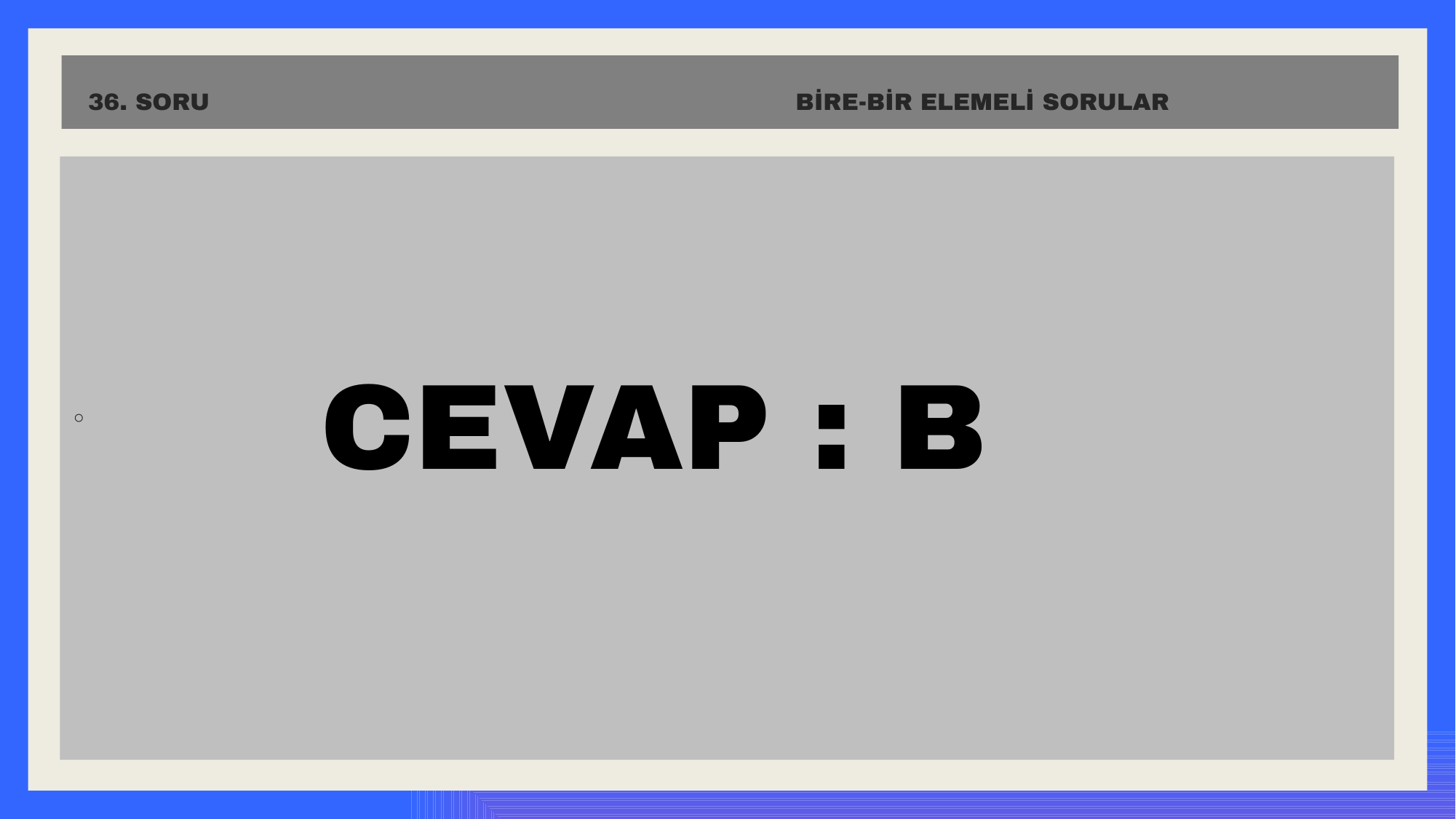

# 36. SORU                                                                           BİRE-BİR ELEMELİ SORULAR

                         CEVAP : B